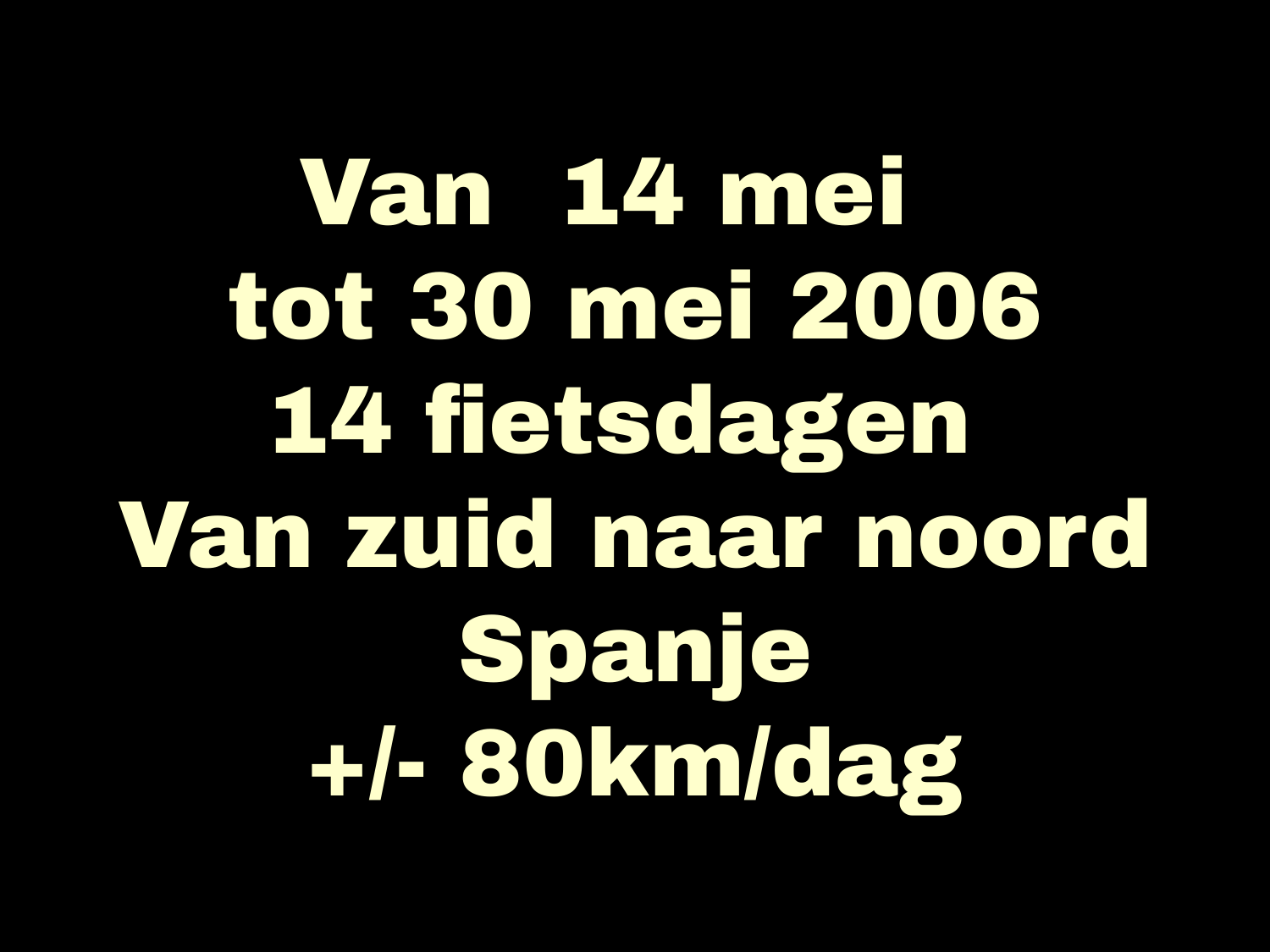

Van  14 mei
tot 30 mei 2006
14 fietsdagen
Van zuid naar noord
Spanje
+/- 80km/dag